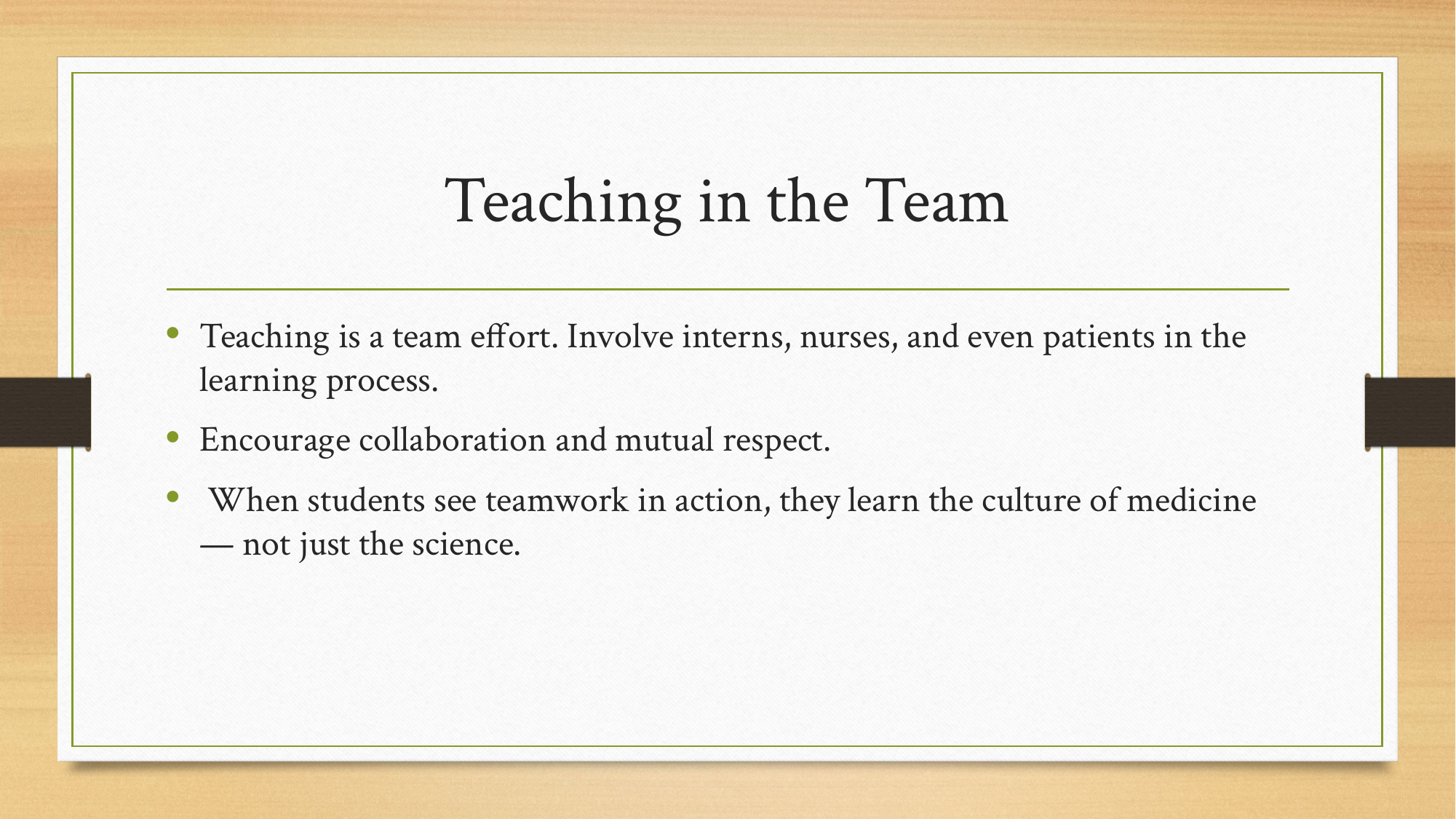

# Teaching in the Team
Teaching is a team effort. Involve interns, nurses, and even patients in the learning process.
Encourage collaboration and mutual respect.
 When students see teamwork in action, they learn the culture of medicine — not just the science.